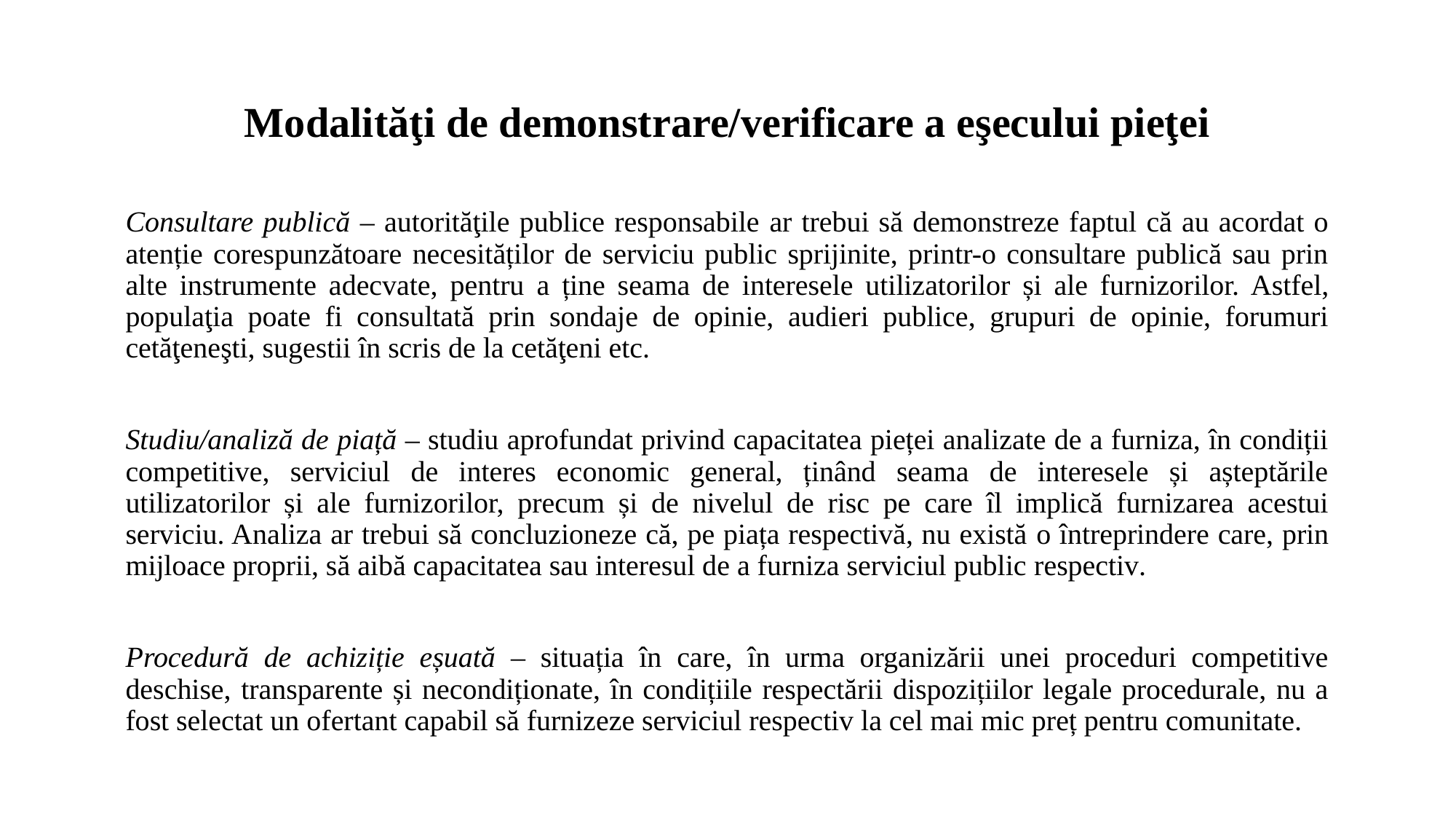

# Modalităţi de demonstrare/verificare a eşecului pieţei
Consultare publică – autorităţile publice responsabile ar trebui să demonstreze faptul că au acordat o atenție corespunzătoare necesităților de serviciu public sprijinite, printr-o consultare publică sau prin alte instrumente adecvate, pentru a ține seama de interesele utilizatorilor și ale furnizorilor. Astfel, populaţia poate fi consultată prin sondaje de opinie, audieri publice, grupuri de opinie, forumuri cetăţeneşti, sugestii în scris de la cetăţeni etc.

Studiu/analiză de piață – studiu aprofundat privind capacitatea pieței analizate de a furniza, în condiții competitive, serviciul de interes economic general, ținând seama de interesele și așteptările utilizatorilor și ale furnizorilor, precum și de nivelul de risc pe care îl implică furnizarea acestui serviciu. Analiza ar trebui să concluzioneze că, pe piața respectivă, nu există o întreprindere care, prin mijloace proprii, să aibă capacitatea sau interesul de a furniza serviciul public respectiv.

Procedură de achiziție eșuată – situația în care, în urma organizării unei proceduri competitive deschise, transparente și necondiționate, în condițiile respectării dispozițiilor legale procedurale, nu a fost selectat un ofertant capabil să furnizeze serviciul respectiv la cel mai mic preț pentru comunitate.